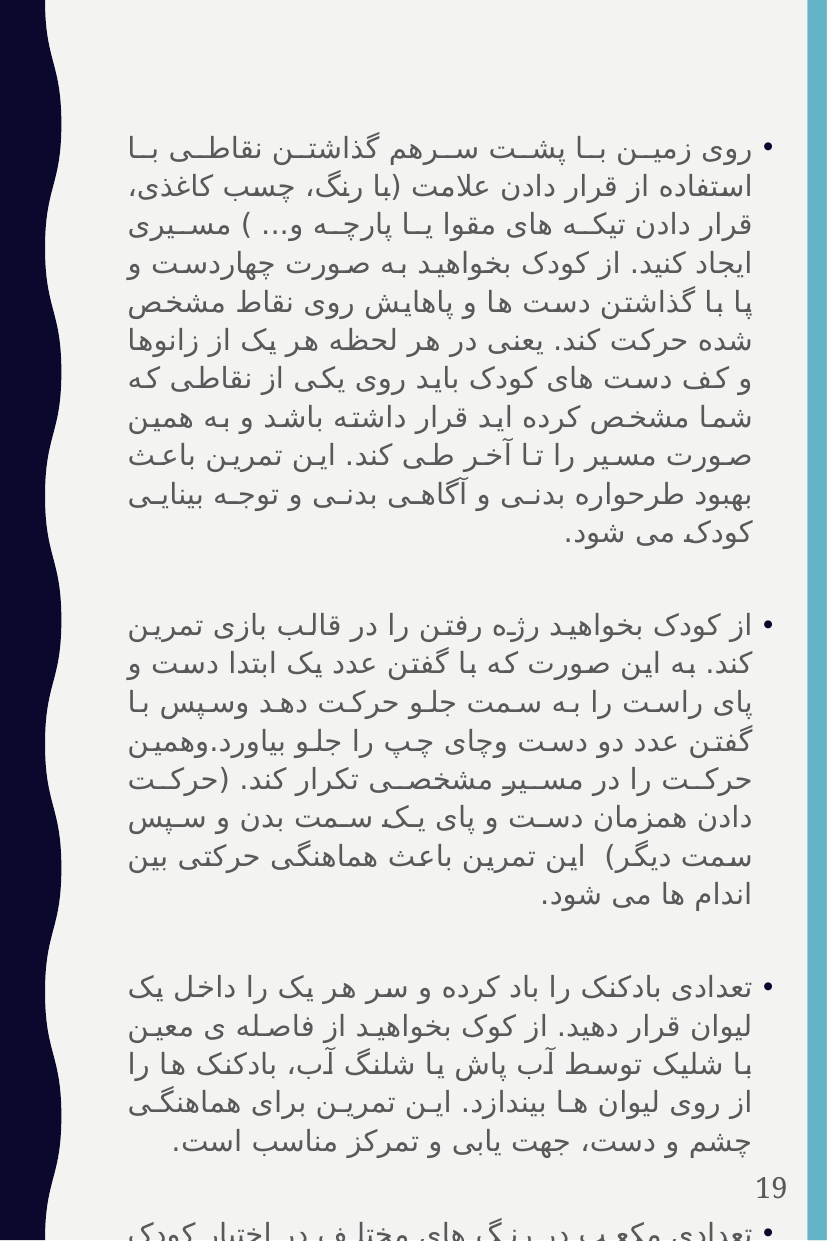

روی زمین با پشت سرهم گذاشتن نقاطی با استفاده از قرار دادن علامت (با رنگ، چسب کاغذی، قرار دادن تیکه های مقوا یا پارچه و... ) مسیری ایجاد کنید. از کودک بخواهید به صورت چهاردست و پا با گذاشتن دست ها و پاهایش روی نقاط مشخص شده حرکت کند. یعنی در هر لحظه هر یک از زانوها و کف دست های کودک باید روی یکی از نقاطی که شما مشخص کرده اید قرار داشته باشد و به همین صورت مسیر را تا آخر طی کند. این تمرین باعث بهبود طرحواره بدنی و آگاهی بدنی و توجه بینایی کودک می شود.

از کودک بخواهید رژه رفتن را در قالب بازی تمرین کند. به این صورت که با گفتن عدد یک ابتدا دست و پای راست را به سمت جلو حرکت دهد وسپس با گفتن عدد دو دست وچای چپ را جلو بیاورد.وهمین حرکت را در مسیر مشخصی تکرار کند. (حرکت دادن همزمان دست و پای یک سمت بدن و سپس سمت دیگر)  این تمرین باعث هماهنگی حرکتی بین اندام ها می شود.

تعدادی بادکنک را باد کرده و سر هر یک را داخل یک لیوان قرار دهید. از کوک بخواهید از فاصله ی معین با شلیک توسط آب پاش یا شلنگ آب، بادکنک ها را از روی لیوان ها بیندازد. این تمرین برای هماهنگی چشم و دست، جهت یابی و تمرکز مناسب است.

تعدادی مکعب در رنگ های مختلف در اختیار کودک قرار دهید. سپس با استفاده از مداد رنگی و روی کاغذ الگویی از روی هم گذاشتن مکعب های رنگی را بکشید (مثلا یک مکعب زرد و روی آن یک مکعب آبی و ...) و از کودک بخواهید الگویی که شما کشیده اید  را با روی هم گذاشتن معکب هایش درست کند. این کار برای بهبود مهارت کپی کردن کودک و تمرین توالی و همچنین تمرکز مناسب است.

19